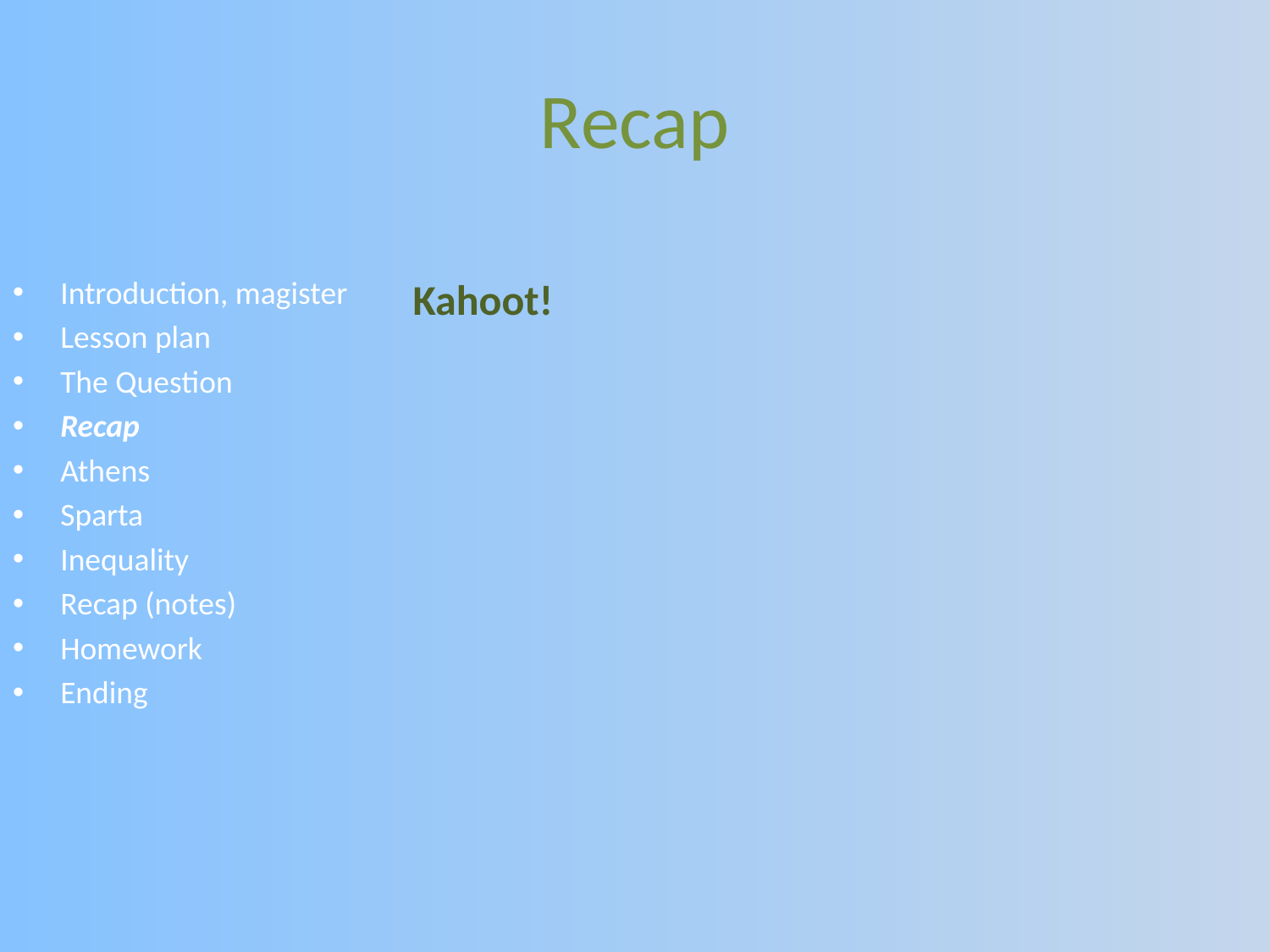

# Recap
Introduction, magister
Lesson plan
The Question
Recap
Athens
Sparta
Inequality
Recap (notes)
Homework
Ending
Kahoot!